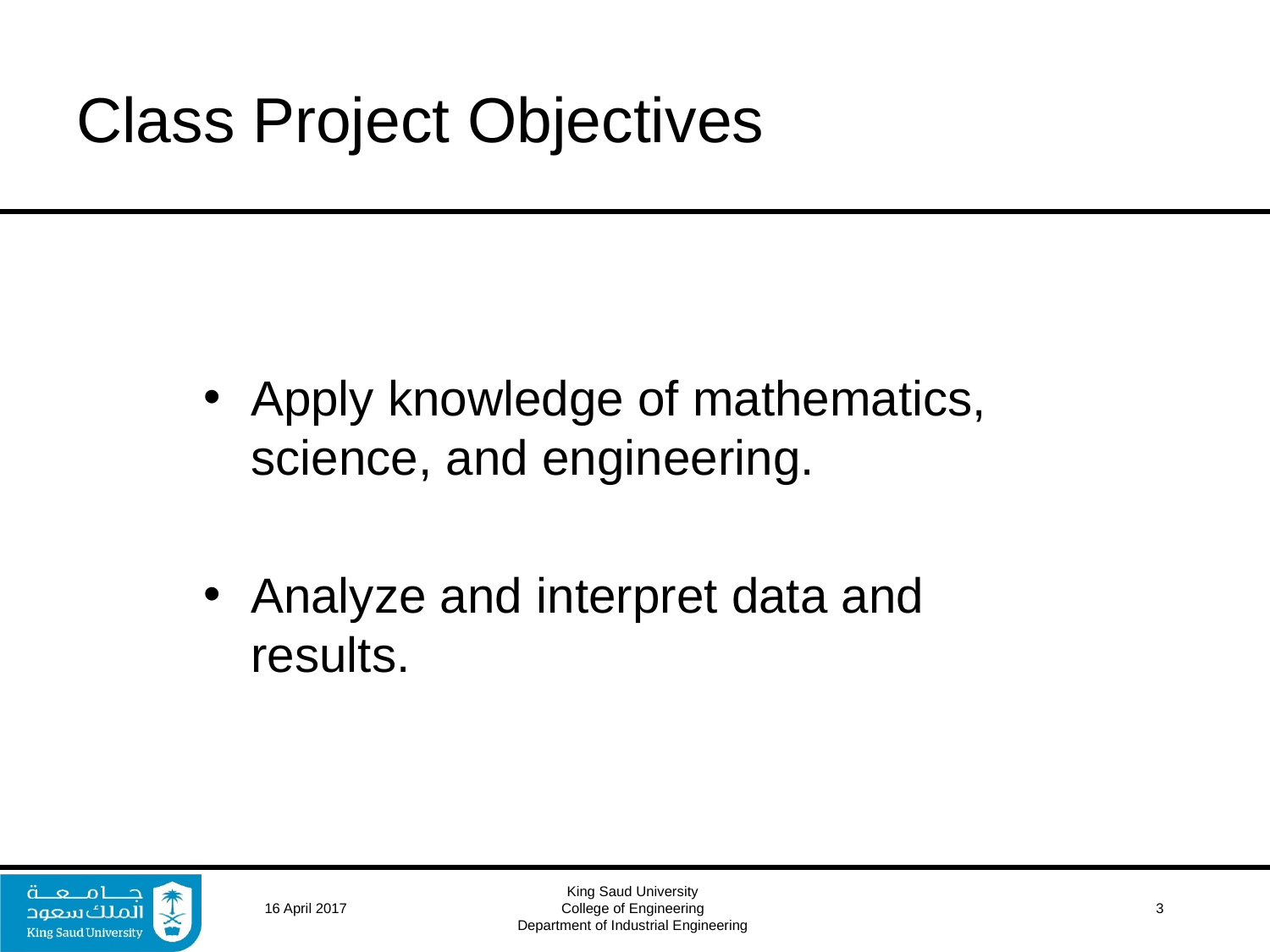

# Class Project Objectives

Apply knowledge of mathematics, science, and engineering.

Analyze and interpret data and results.

16 April 2017

King Saud University
College of Engineering
Department of Industrial Engineering

                                                          3